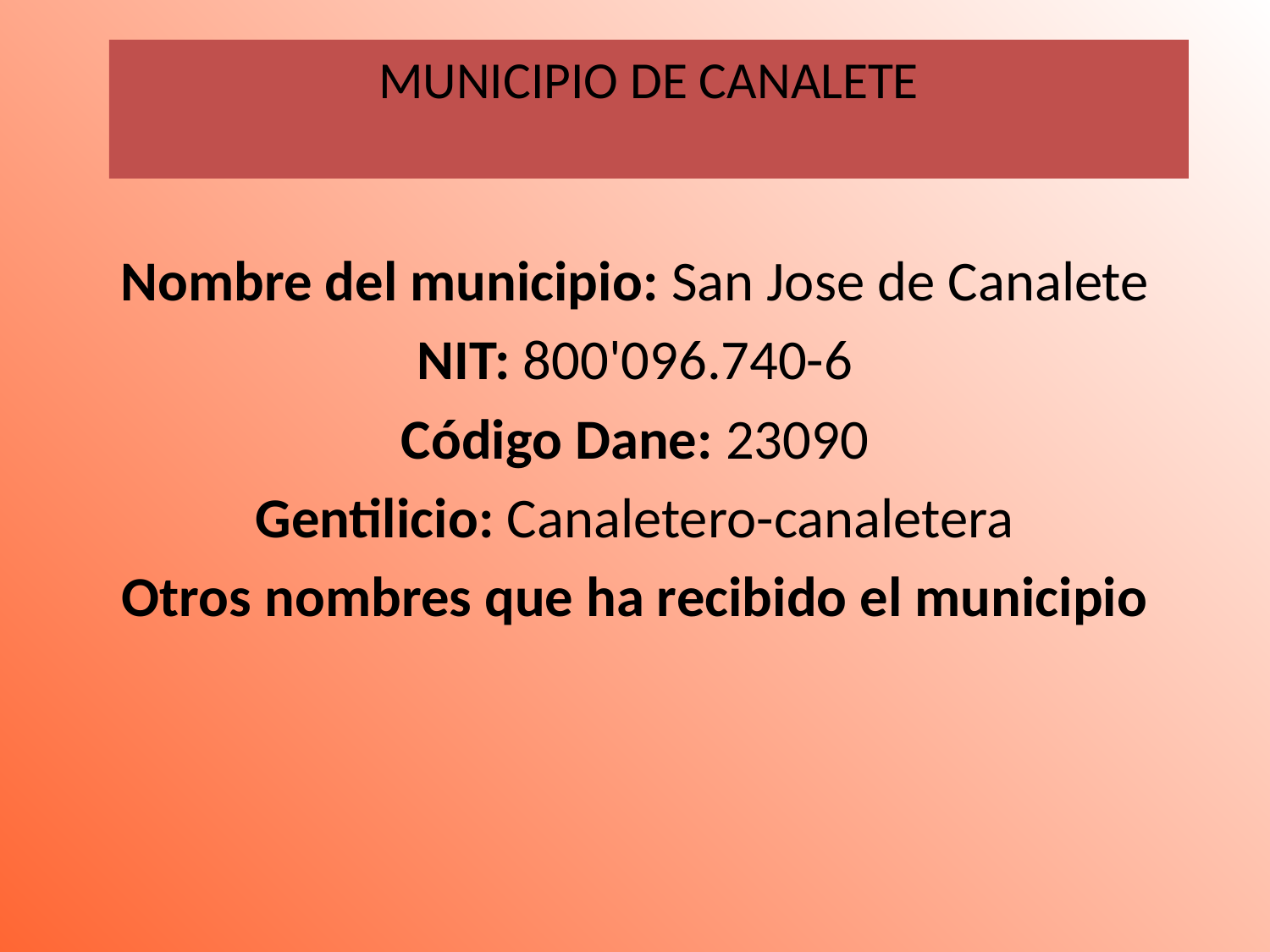

# MUNICIPIO DE CANALETE
Nombre del municipio: San Jose de Canalete
NIT: 800'096.740-6
Código Dane: 23090
Gentilicio: Canaletero-canaletera
Otros nombres que ha recibido el municipio